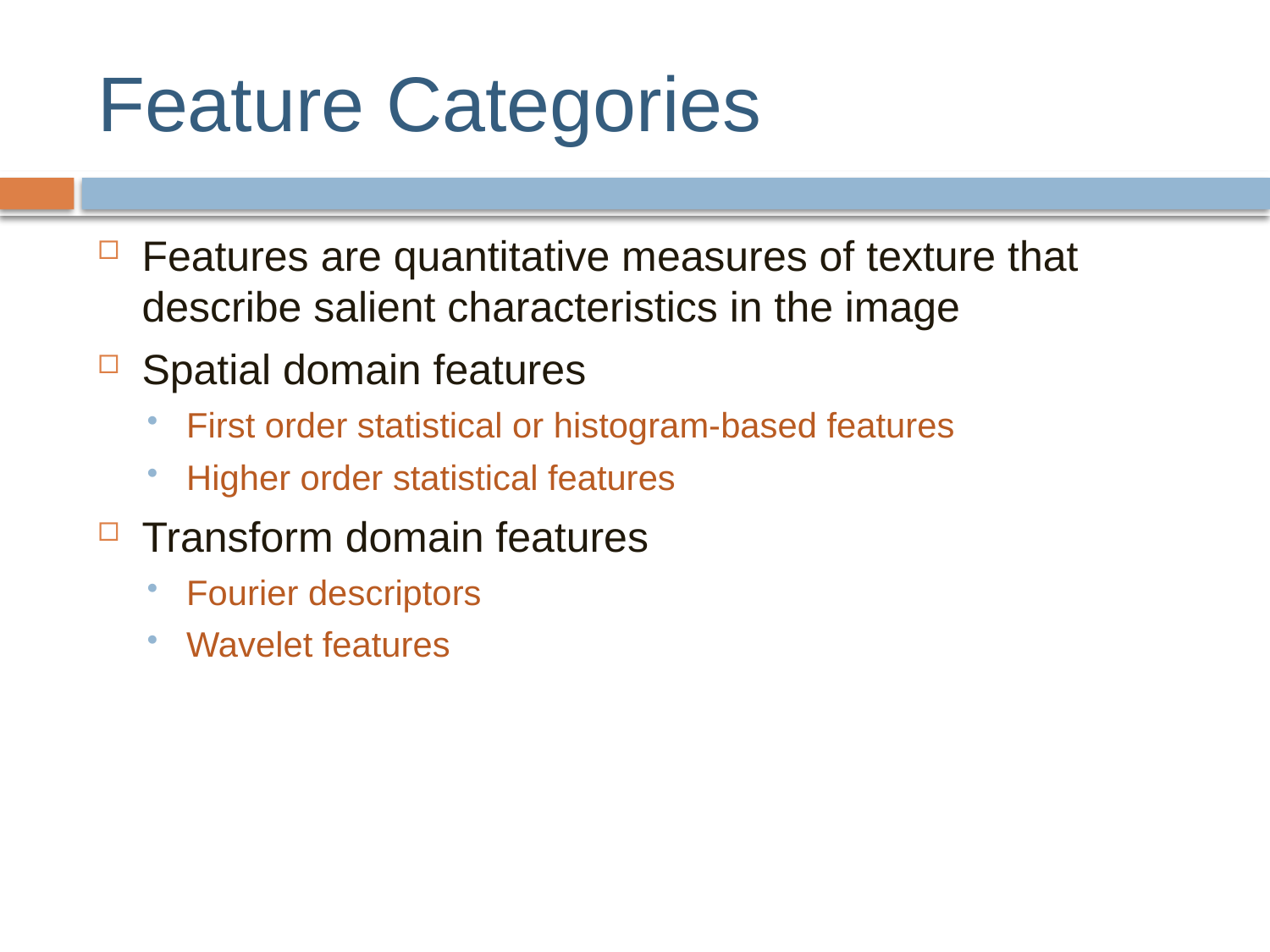

# Feature Categories
Features are quantitative measures of texture that describe salient characteristics in the image
Spatial domain features
First order statistical or histogram-based features
Higher order statistical features
Transform domain features
Fourier descriptors
Wavelet features